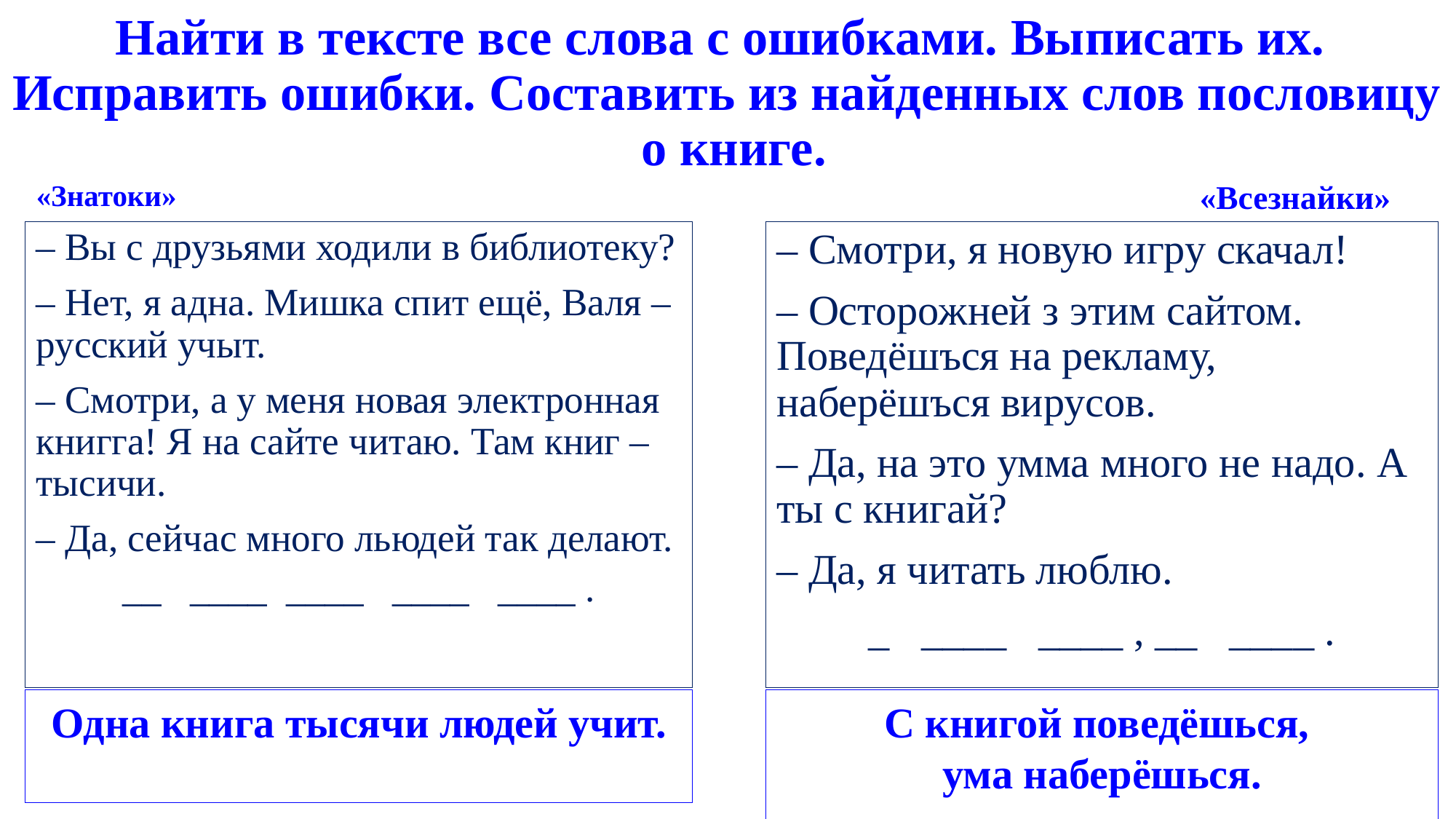

# Найти в тексте все слова с ошибками. Выписать их. Исправить ошибки. Составить из найденных слов пословицу о книге.
«Знатоки»
«Всезнайки»
– Вы с друзьями ходили в библиотеку?
– Нет, я адна. Мишка спит ещё, Валя – русский учыт.
– Смотри, а у меня новая электронная книгга! Я на сайте читаю. Там книг – тысичи.
– Да, сейчас много льюдей так делают.
__   ____  ____   ____   ____ .

– Смотри, я новую игру скачал!
– Осторожней з этим сайтом. Поведёшъся на рекламу, наберёшъся вирусов.
– Да, на это умма много не надо. А ты с книгай?
– Да, я читать люблю.
_   ____   ____ , __   ____ .
Одна книга тысячи людей учит.

С книгой поведёшься,
ума наберёшься.